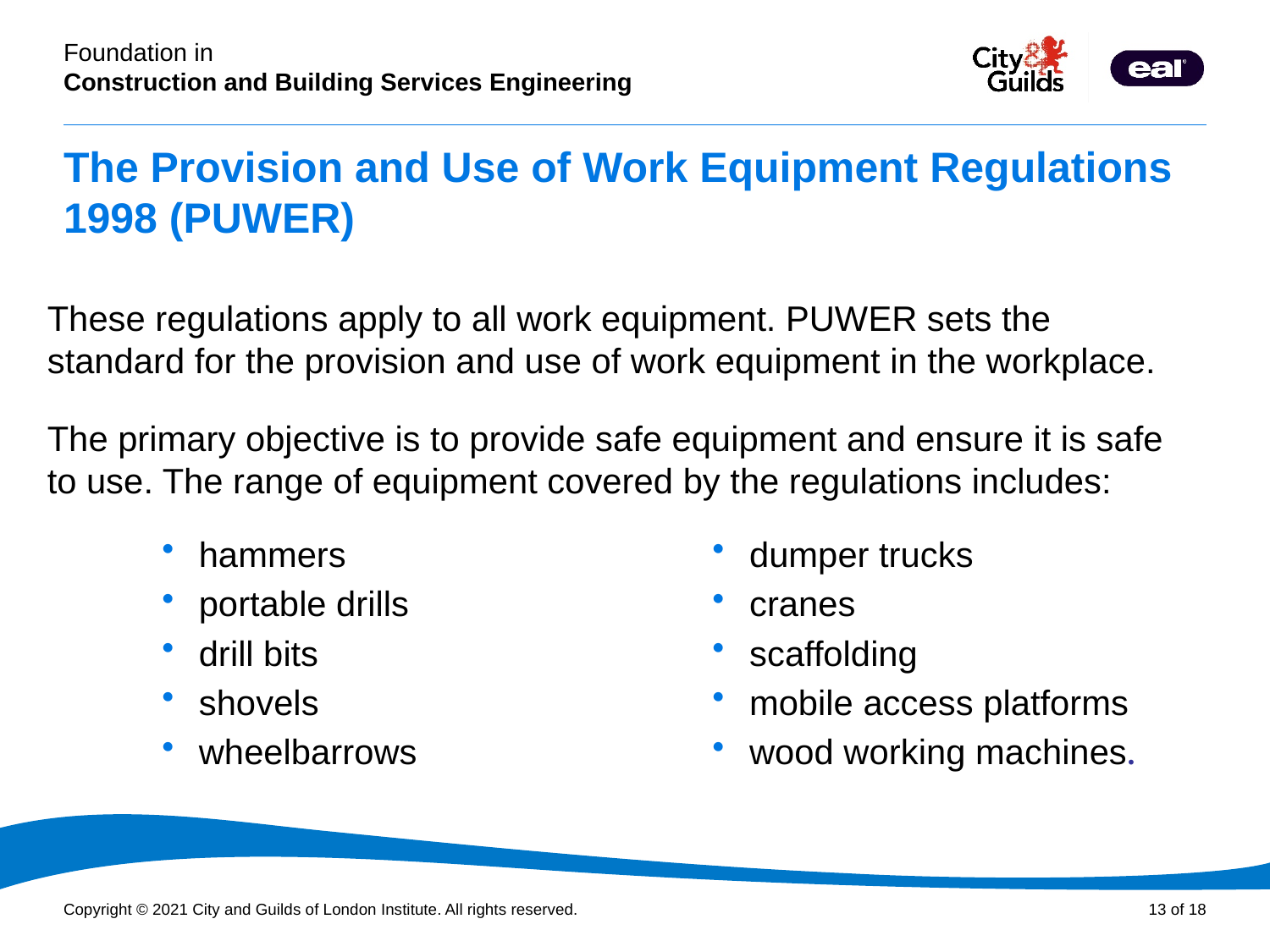

# The Provision and Use of Work Equipment Regulations 1998 (PUWER)
These regulations apply to all work equipment. PUWER sets the standard for the provision and use of work equipment in the workplace.
The primary objective is to provide safe equipment and ensure it is safe to use. The range of equipment covered by the regulations includes:
hammers
portable drills
drill bits
shovels
wheelbarrows
dumper trucks
cranes
scaffolding
mobile access platforms
wood working machines.